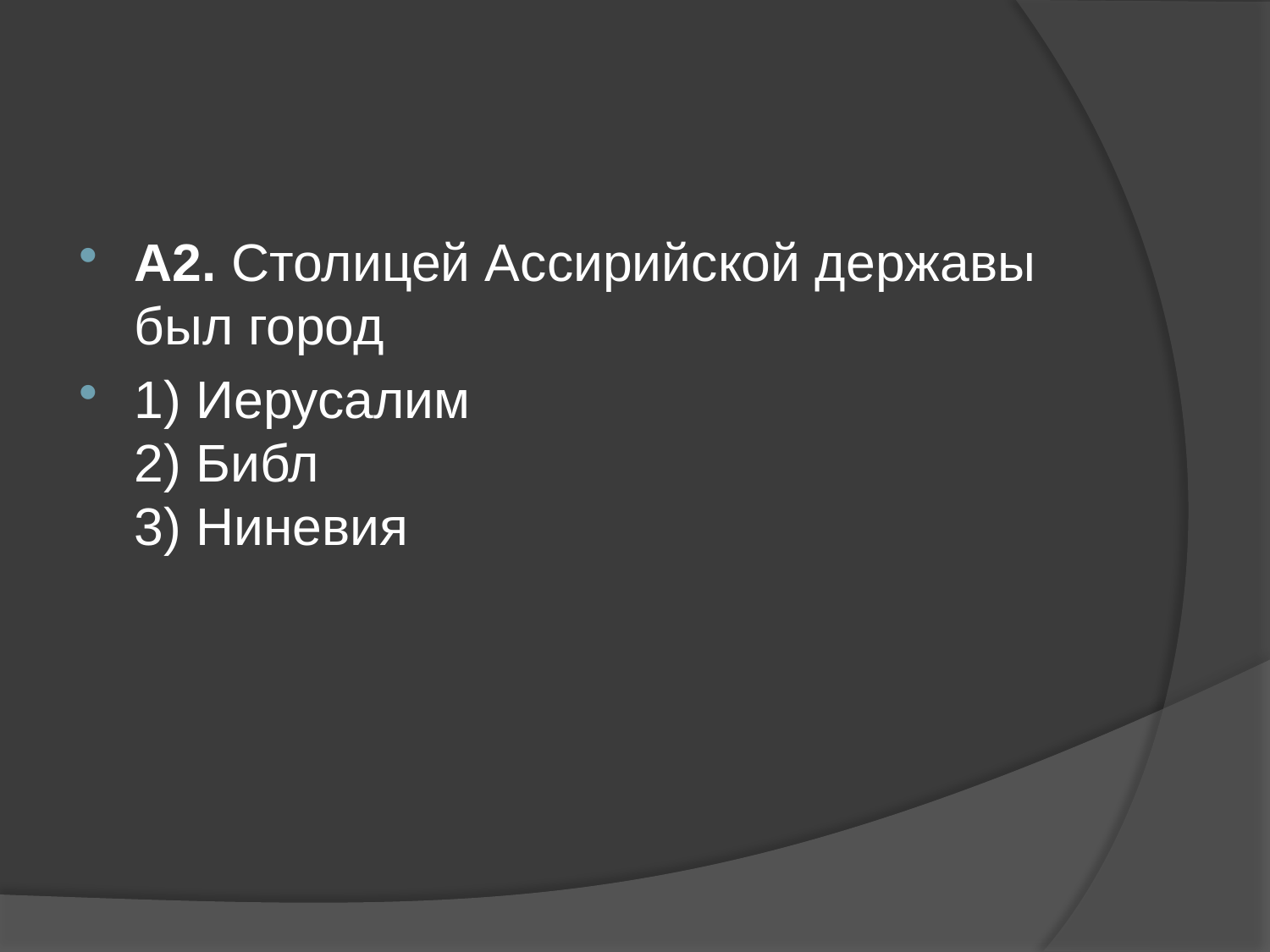

#
А2. Столицей Ассирийской державы был город
1) Иерусалим
2) Библ
3) Ниневия